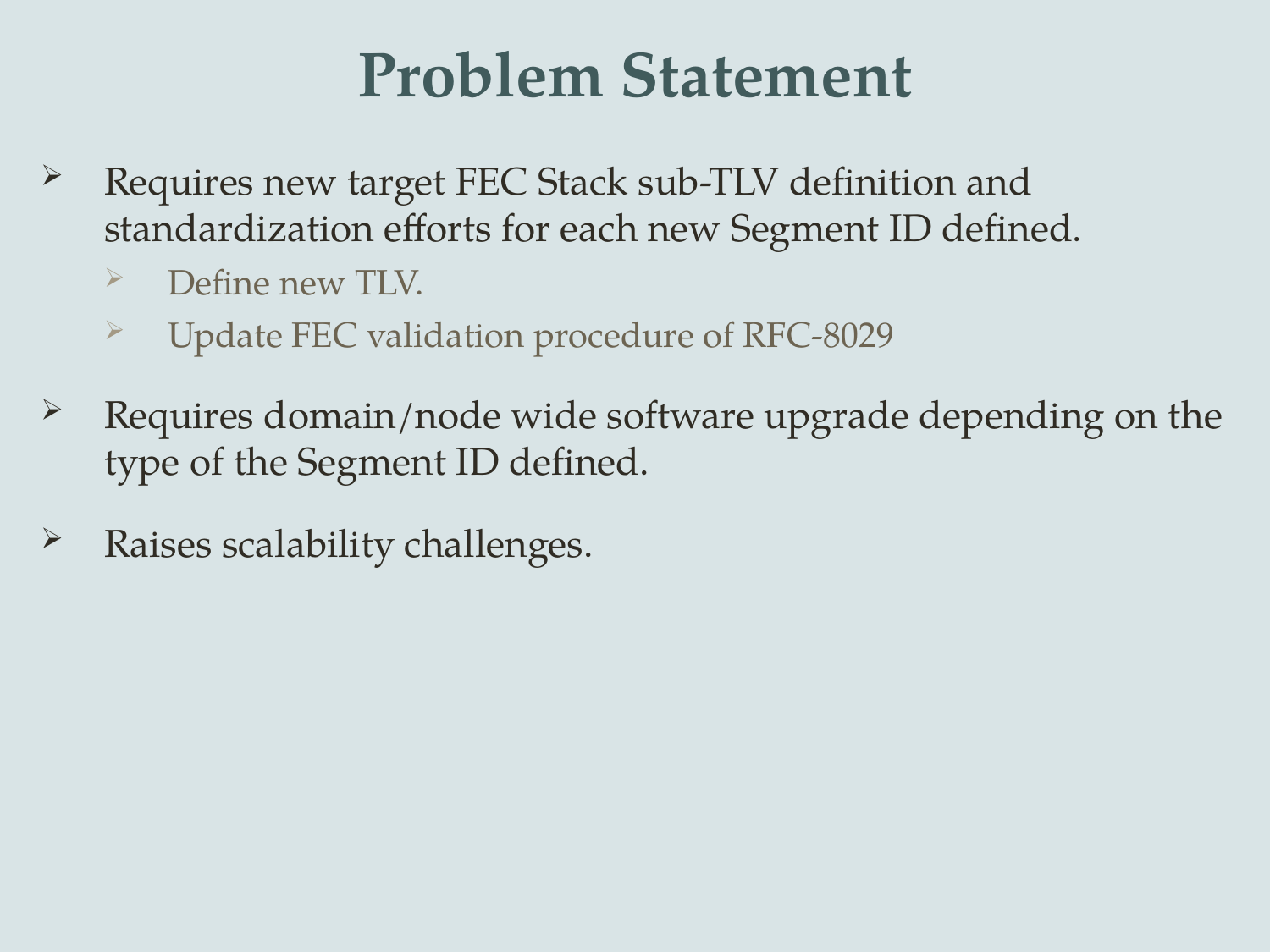

# Problem Statement
Requires new target FEC Stack sub-TLV definition and standardization efforts for each new Segment ID defined.
Define new TLV.
Update FEC validation procedure of RFC-8029
Requires domain/node wide software upgrade depending on the type of the Segment ID defined.
Raises scalability challenges.